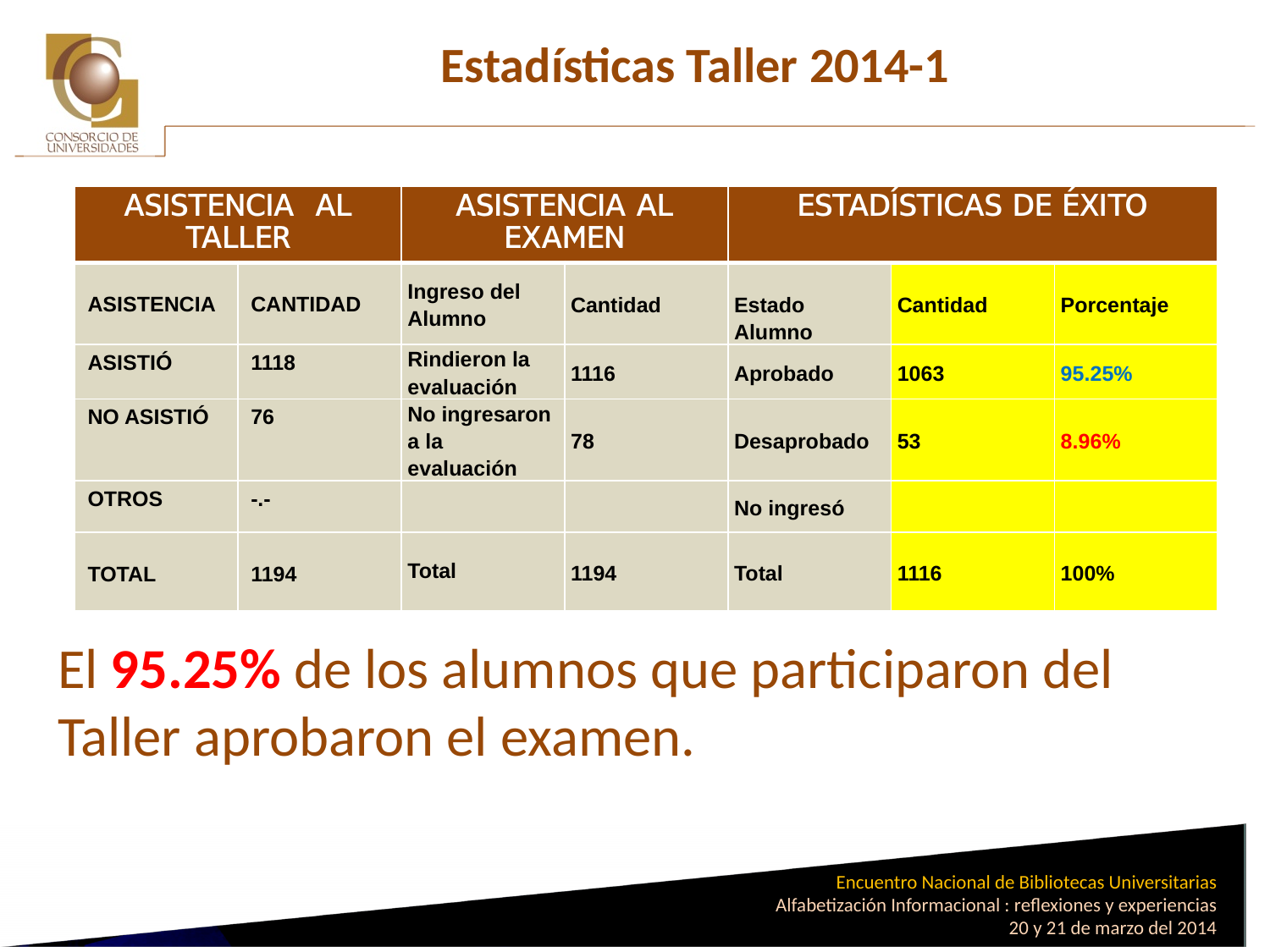

# Estadísticas Taller 2014-1
| ASISTENCIA AL TALLER |  | ASISTENCIA AL EXAMEN |  | ESTADÍSTICAS DE ÉXITO |  |  |
| --- | --- | --- | --- | --- | --- | --- |
| ASISTENCIA | CANTIDAD | Ingreso del Alumno | Cantidad | Estado Alumno | Cantidad | Porcentaje |
| ASISTIÓ | 1118 | Rindieron la evaluación | 1116 | Aprobado | 1063 | 95.25% |
| NO ASISTIÓ | 76 | No ingresaron a la evaluación | 78 | Desaprobado | 53 | 8.96% |
| OTROS | -.- |  |  | No ingresó |  |  |
| TOTAL | 1194 | Total | 1194 | Total | 1116 | 100% |
El 95.25% de los alumnos que participaron del Taller aprobaron el examen.